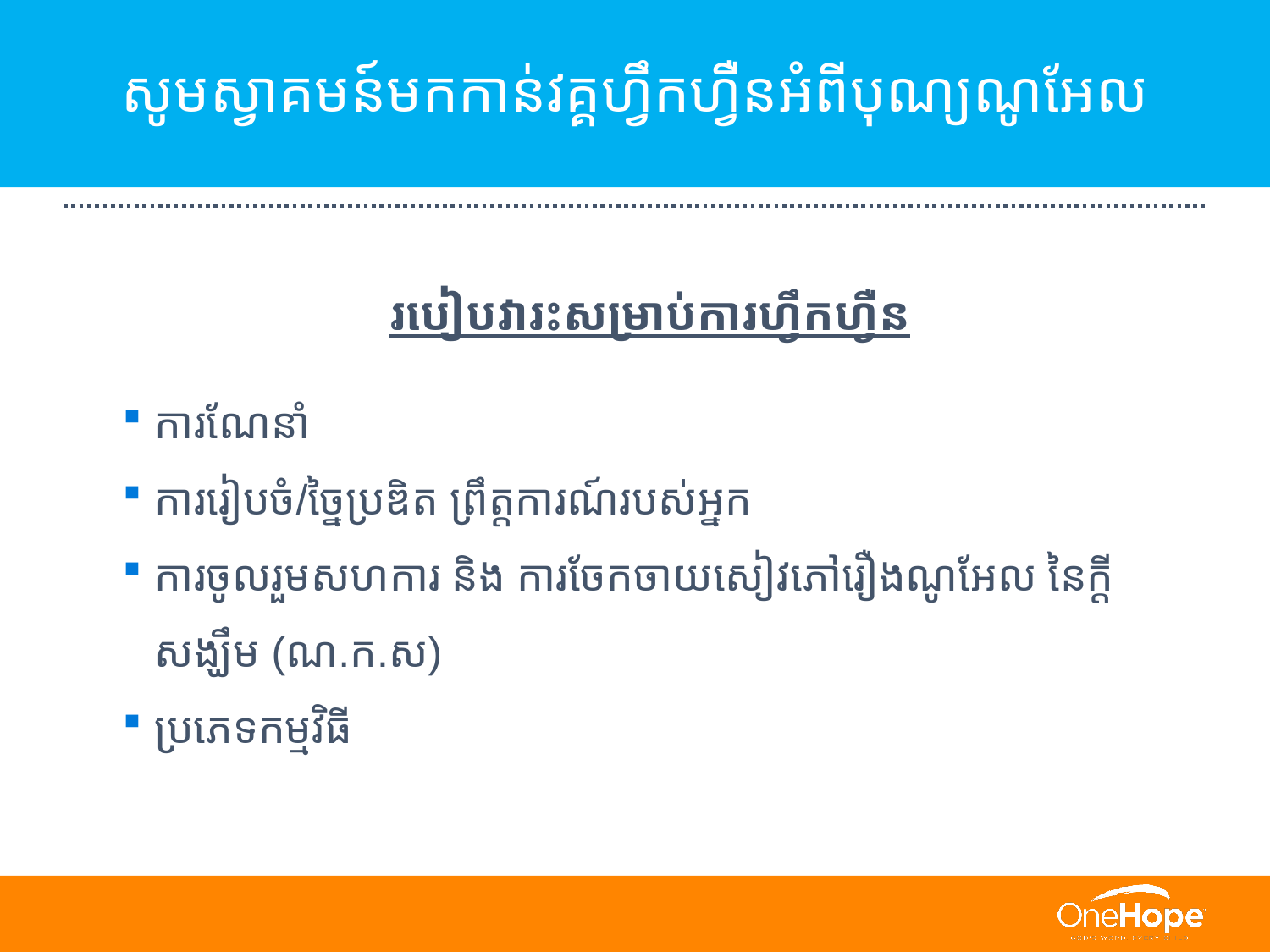

# សូមស្វាគមន៍មកកាន់វគ្គហ្វឹកហ្វឺនអំពីបុណ្យណូអែល

​របៀបវារះសម្រាប់ការហ្វឹកហ្វឺន
ការណែនាំ
ការរៀបចំ/ច្នៃប្រឌិត ព្រឹត្តការណ៍​របស់អ្នក
ការចូលរួមសហការ និង ការចែកចាយសៀវភៅរឿងណូអែល នៃក្តីសង្ឃឹម (ណ.ក.ស)
ប្រភេទកម្មវិធី